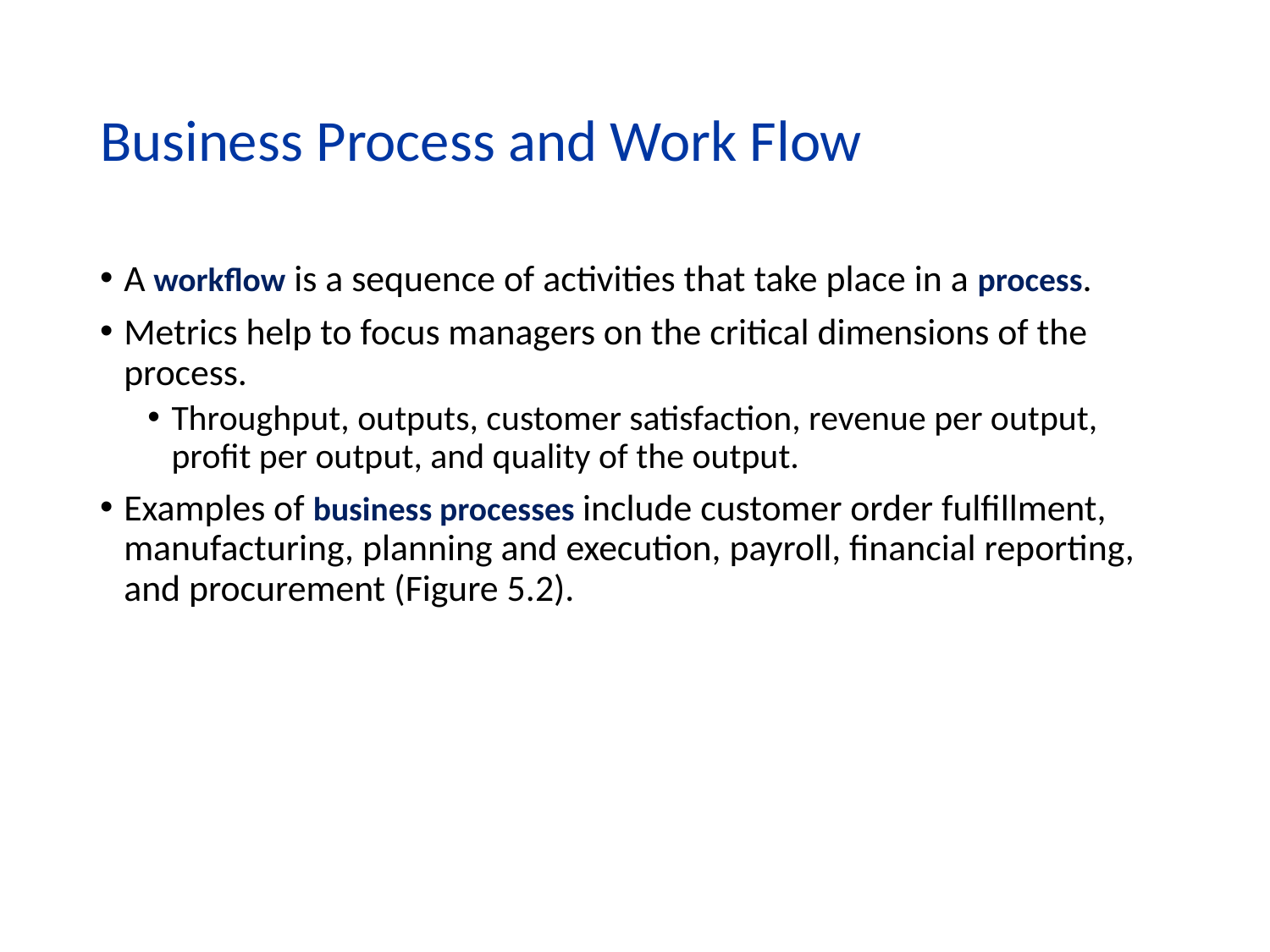

# Business Process and Work Flow
A workflow is a sequence of activities that take place in a process.
Metrics help to focus managers on the critical dimensions of the process.
Throughput, outputs, customer satisfaction, revenue per output, profit per output, and quality of the output.
Examples of business processes include customer order fulfillment, manufacturing, planning and execution, payroll, financial reporting, and procurement (Figure 5.2).